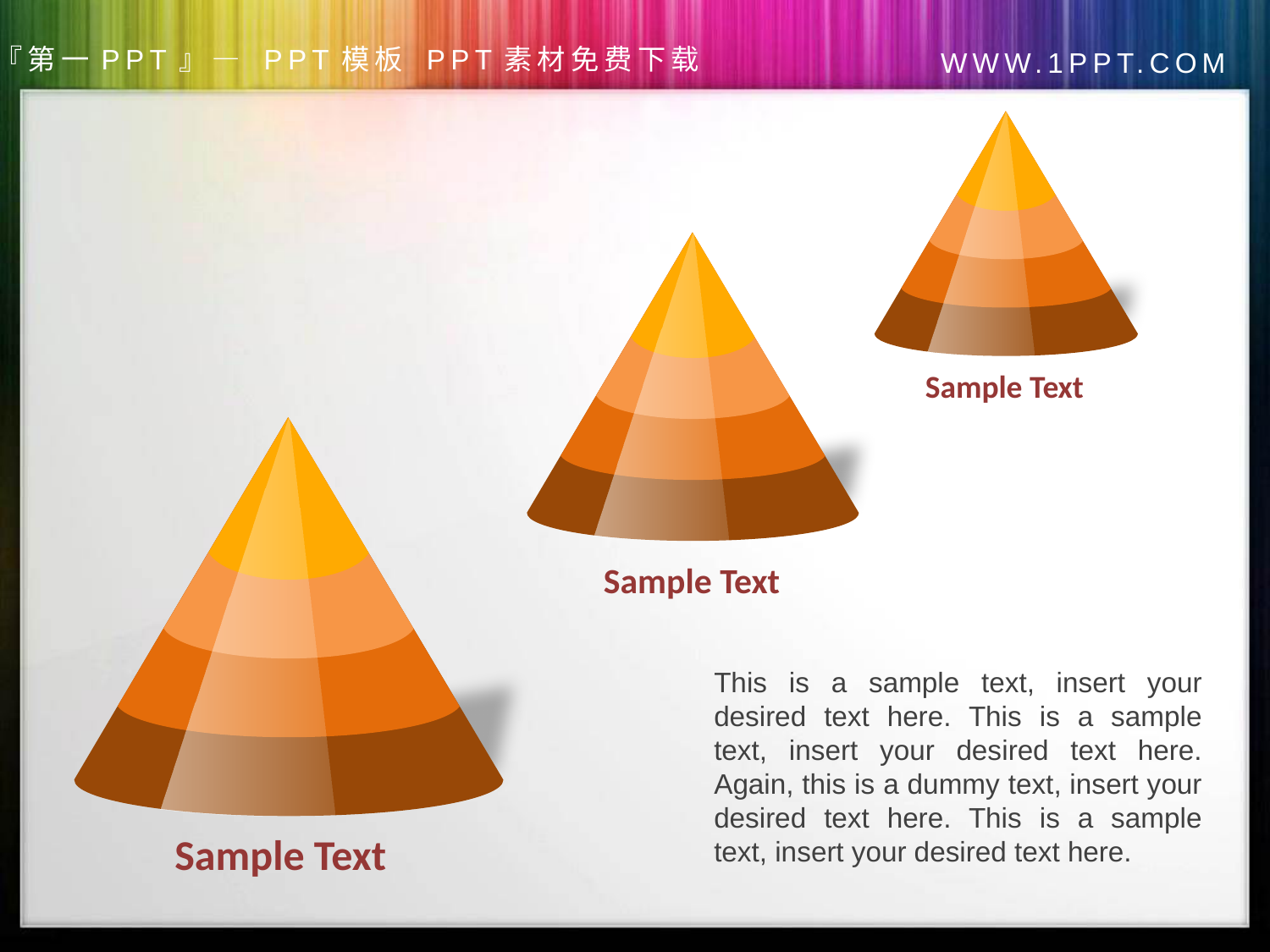

Sample Text

Sample Text
This is a sample text, insert your desired text here. This is a sample text, insert your desired text here. Again, this is a dummy text, insert your desired text here. This is a sample text, insert your desired text here.
Sample Text